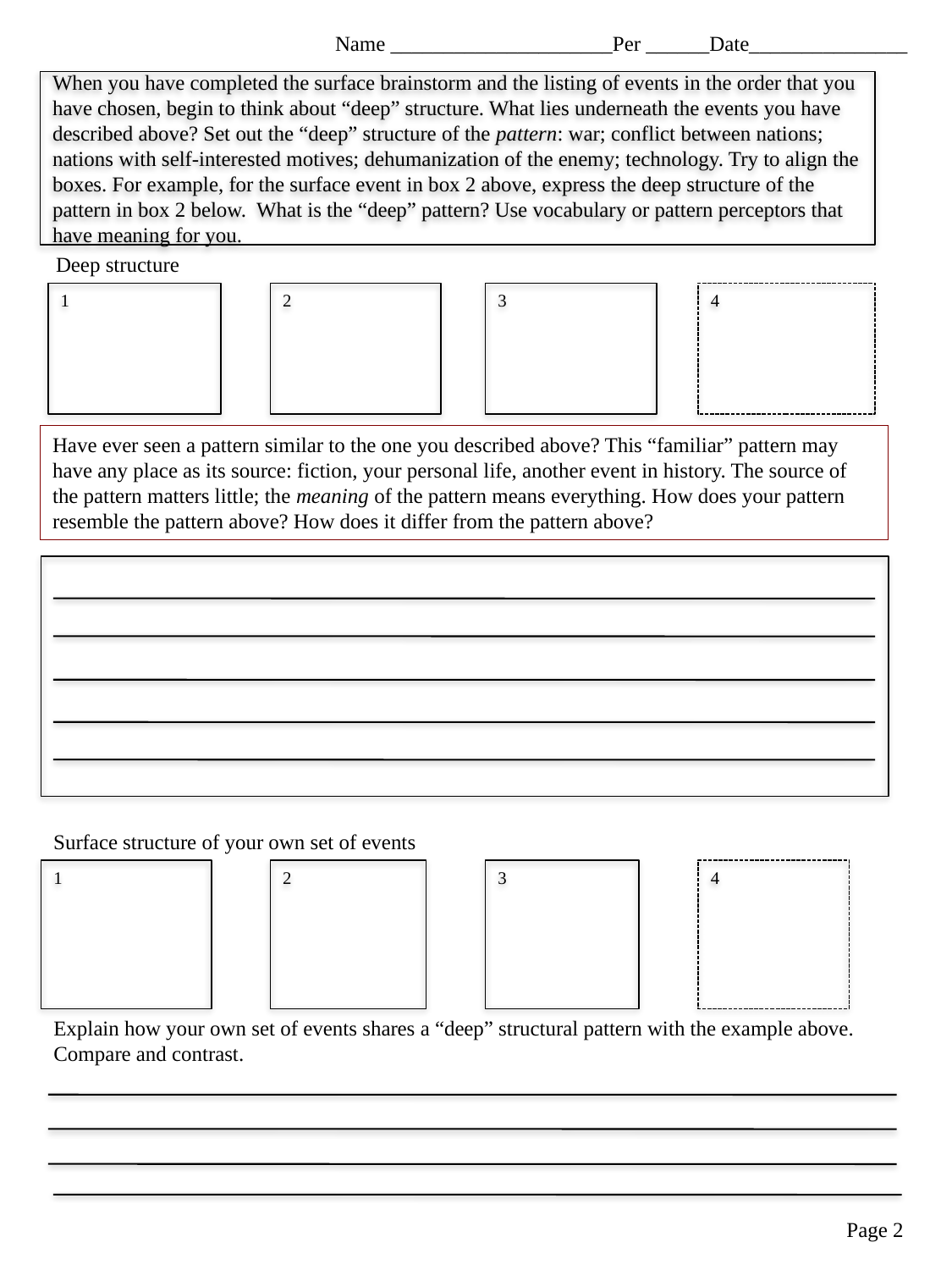

Name _____________________Per ______Date_______________
When you have completed the surface brainstorm and the listing of events in the order that you have chosen, begin to think about “deep” structure. What lies underneath the events you have described above? Set out the “deep” structure of the pattern: war; conflict between nations; nations with self-interested motives; dehumanization of the enemy; technology. Try to align the boxes. For example, for the surface event in box 2 above, express the deep structure of the pattern in box 2 below.  What is the “deep” pattern? Use vocabulary or pattern perceptors that have meaning for you.
Deep structure
1
2
3
4
Have ever seen a pattern similar to the one you described above? This “familiar” pattern may have any place as its source: fiction, your personal life, another event in history. The source of the pattern matters little; the meaning of the pattern means everything. How does your pattern resemble the pattern above? How does it differ from the pattern above?

Surface structure of your own set of events
1
2
3
4
Explain how your own set of events shares a “deep” structural pattern with the example above. Compare and contrast.
Page 2